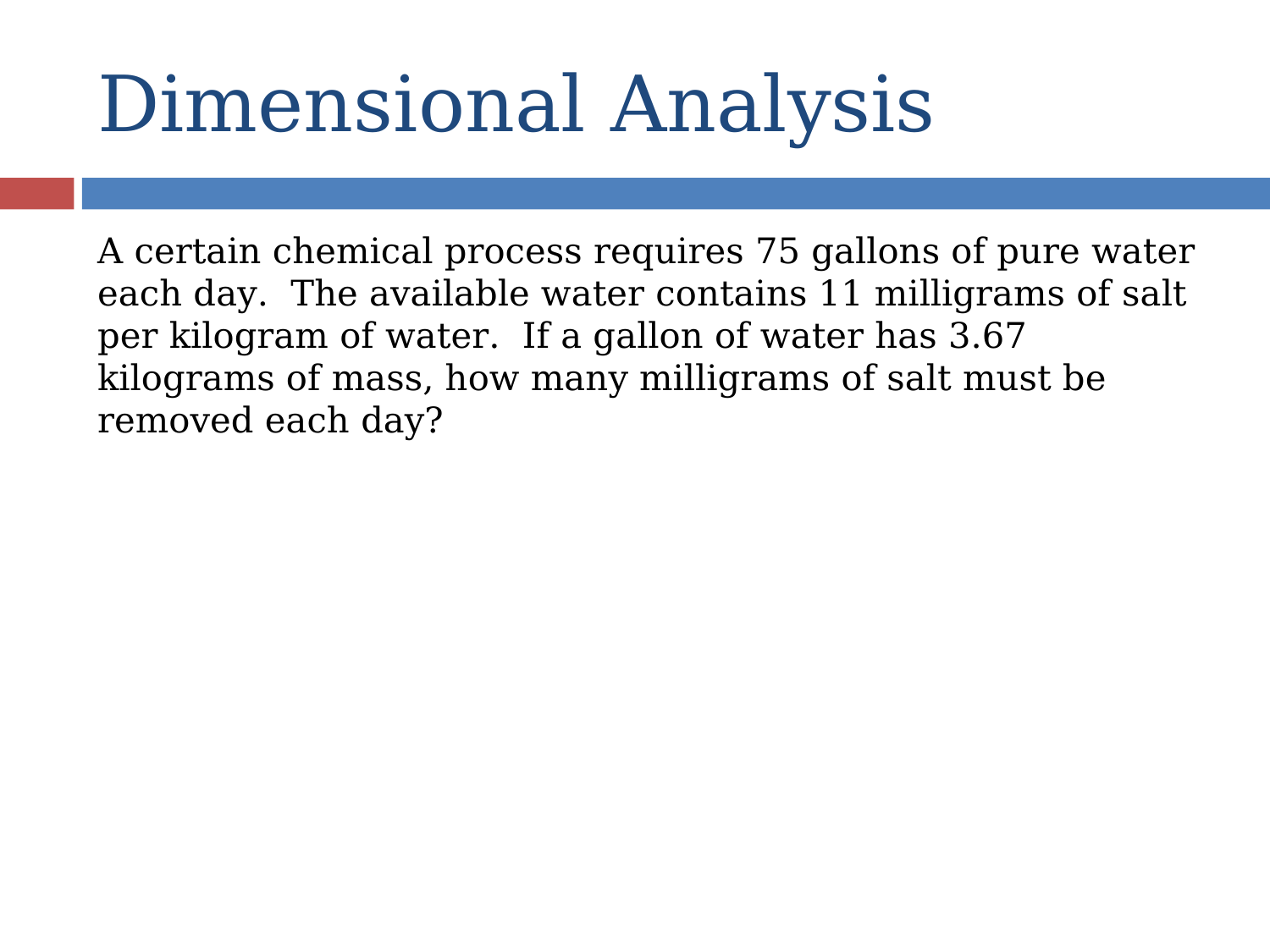

# Dimensional Analysis
A certain chemical process requires 75 gallons of pure water each day.  The available water contains 11 milligrams of salt per kilogram of water.  If a gallon of water has 3.67 kilograms of mass, how many milligrams of salt must be removed each day?